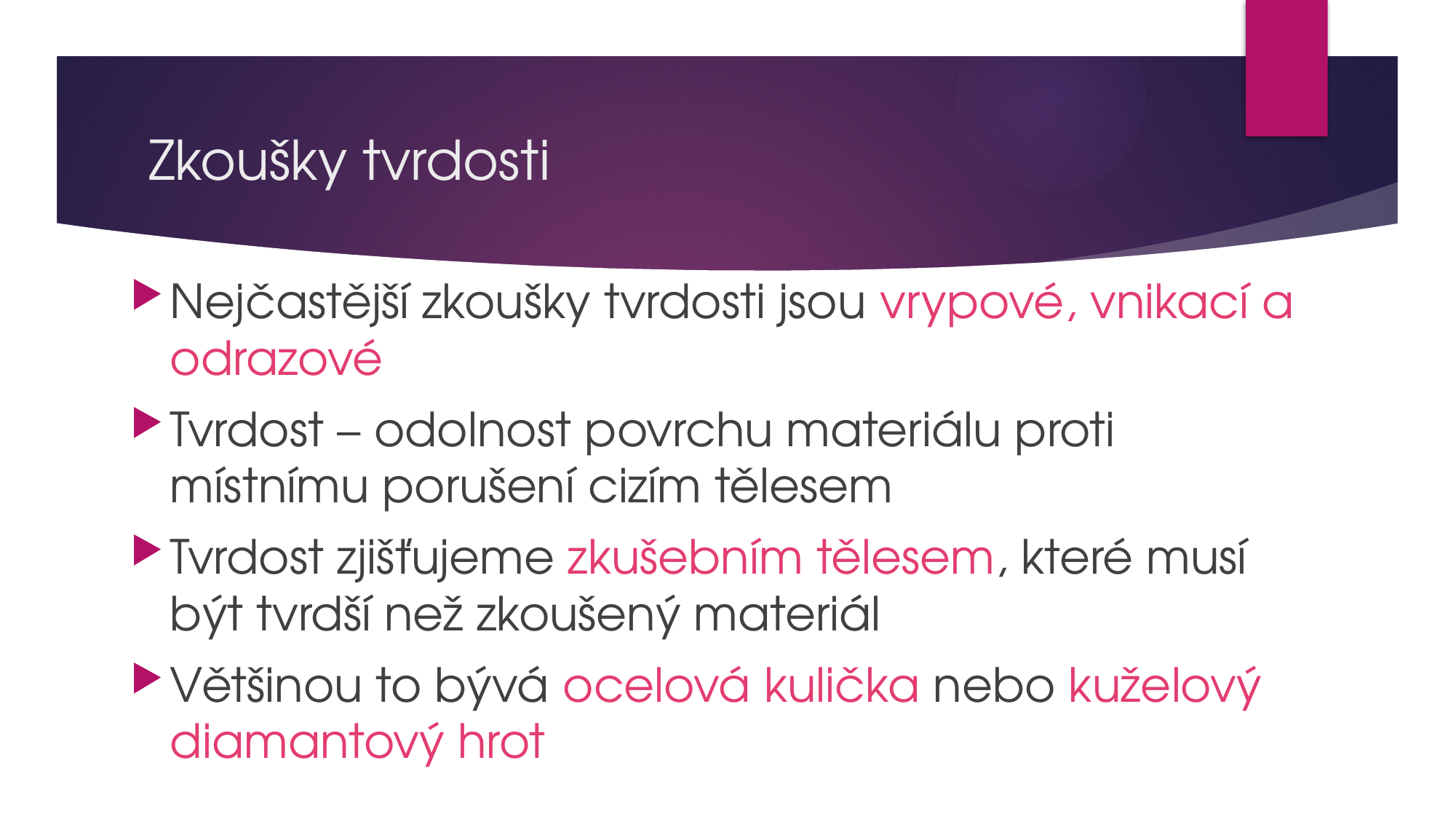

# Zkoušky tvrdosti
Nejčastější zkoušky tvrdosti jsou vrypové, vnikací a odrazové
Tvrdost – odolnost povrchu materiálu proti místnímu porušení cizím tělesem
Tvrdost zjišťujeme zkušebním tělesem, které musí být tvrdší než zkoušený materiál
Většinou to bývá ocelová kulička nebo kuželový diamantový hrot